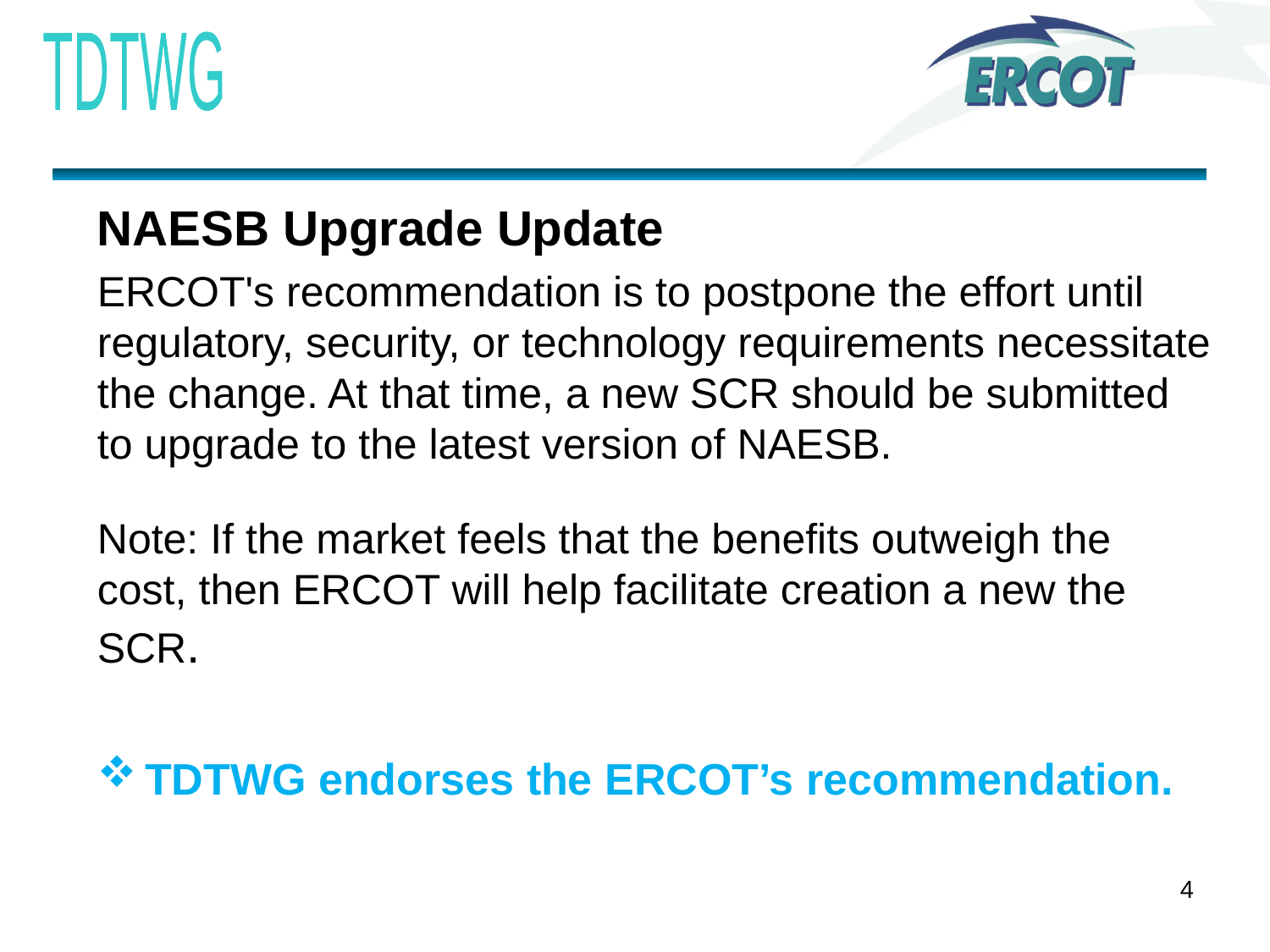

#
NAESB Upgrade Update
ERCOT's recommendation is to postpone the effort until regulatory, security, or technology requirements necessitate the change. At that time, a new SCR should be submitted to upgrade to the latest version of NAESB.

Note: If the market feels that the benefits outweigh the       cost, then ERCOT will help facilitate creation a new the SCR.

TDTWG endorses the ERCOT’s recommendation.
4